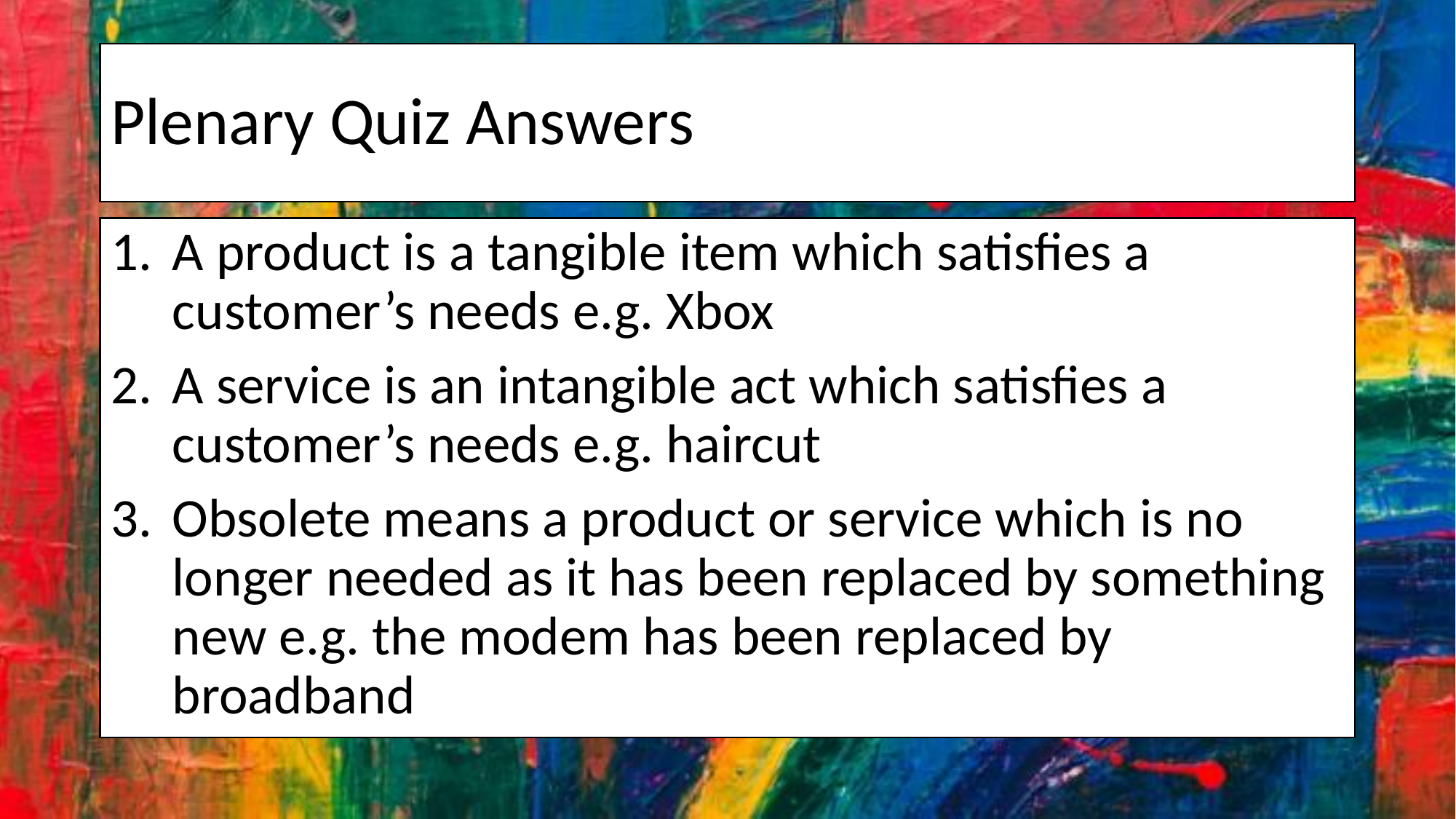

# Plenary Quiz Answers
A product is a tangible item which satisfies a customer’s needs e.g. Xbox
A service is an intangible act which satisfies a customer’s needs e.g. haircut
Obsolete means a product or service which is no longer needed as it has been replaced by something new e.g. the modem has been replaced by broadband